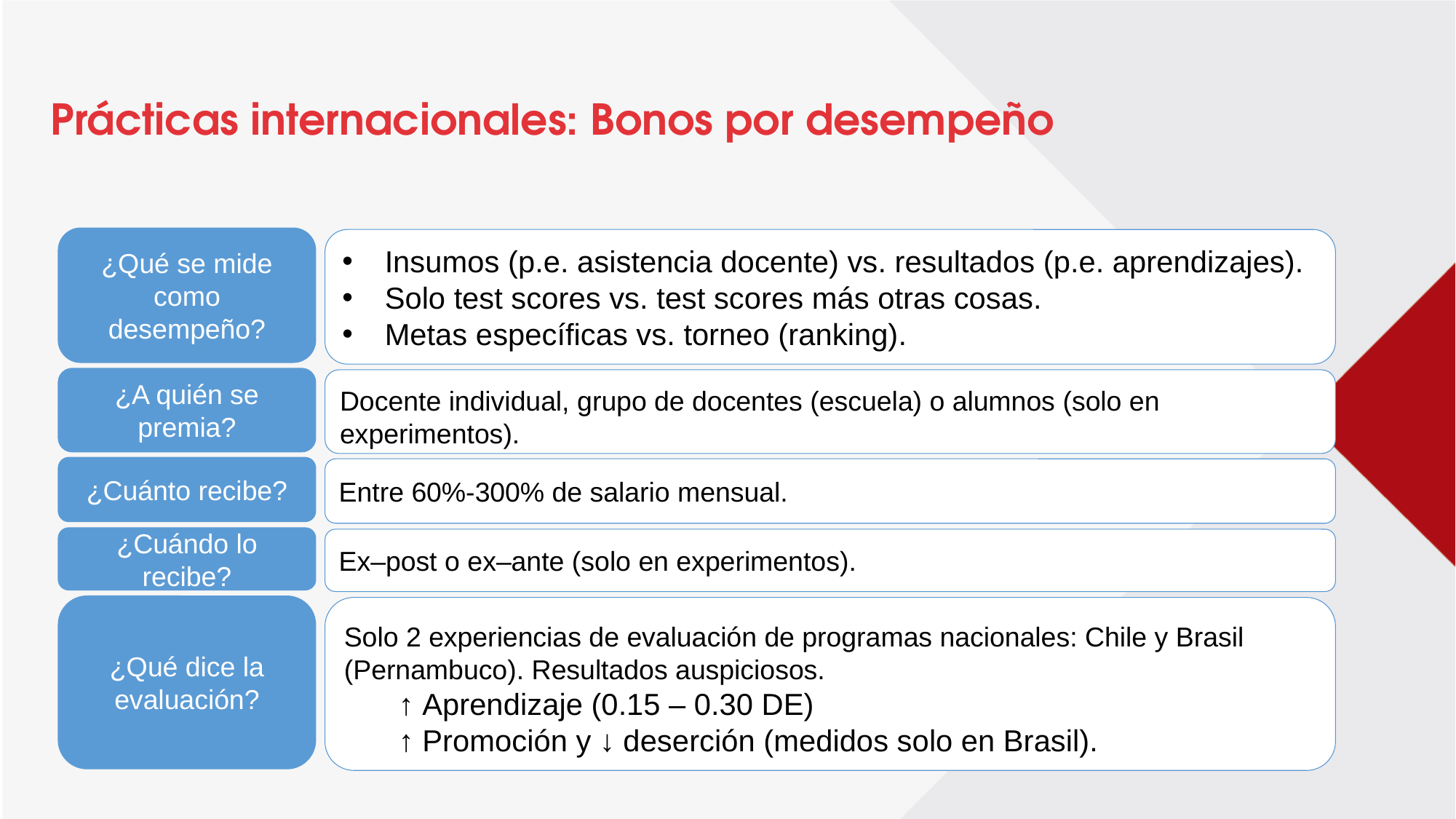

# Prácticas internacionales: Bonos por desempeño
¿Qué se mide como desempeño?
Insumos (p.e. asistencia docente) vs. resultados (p.e. aprendizajes).
Solo test scores vs. test scores más otras cosas.
Metas específicas vs. torneo (ranking).
¿A quién se premia?

Docente individual, grupo de docentes (escuela) o alumnos (solo en experimentos).
¿Cuánto recibe?
Entre 60%-300% de salario mensual.
¿Cuándo lo recibe?
Ex–post o ex–ante (solo en experimentos).
¿Qué dice la evaluación?

Solo 2 experiencias de evaluación de programas nacionales: Chile y Brasil (Pernambuco). Resultados auspiciosos.
↑ Aprendizaje (0.15 – 0.30 DE)
↑ Promoción y ↓ deserción (medidos solo en Brasil).